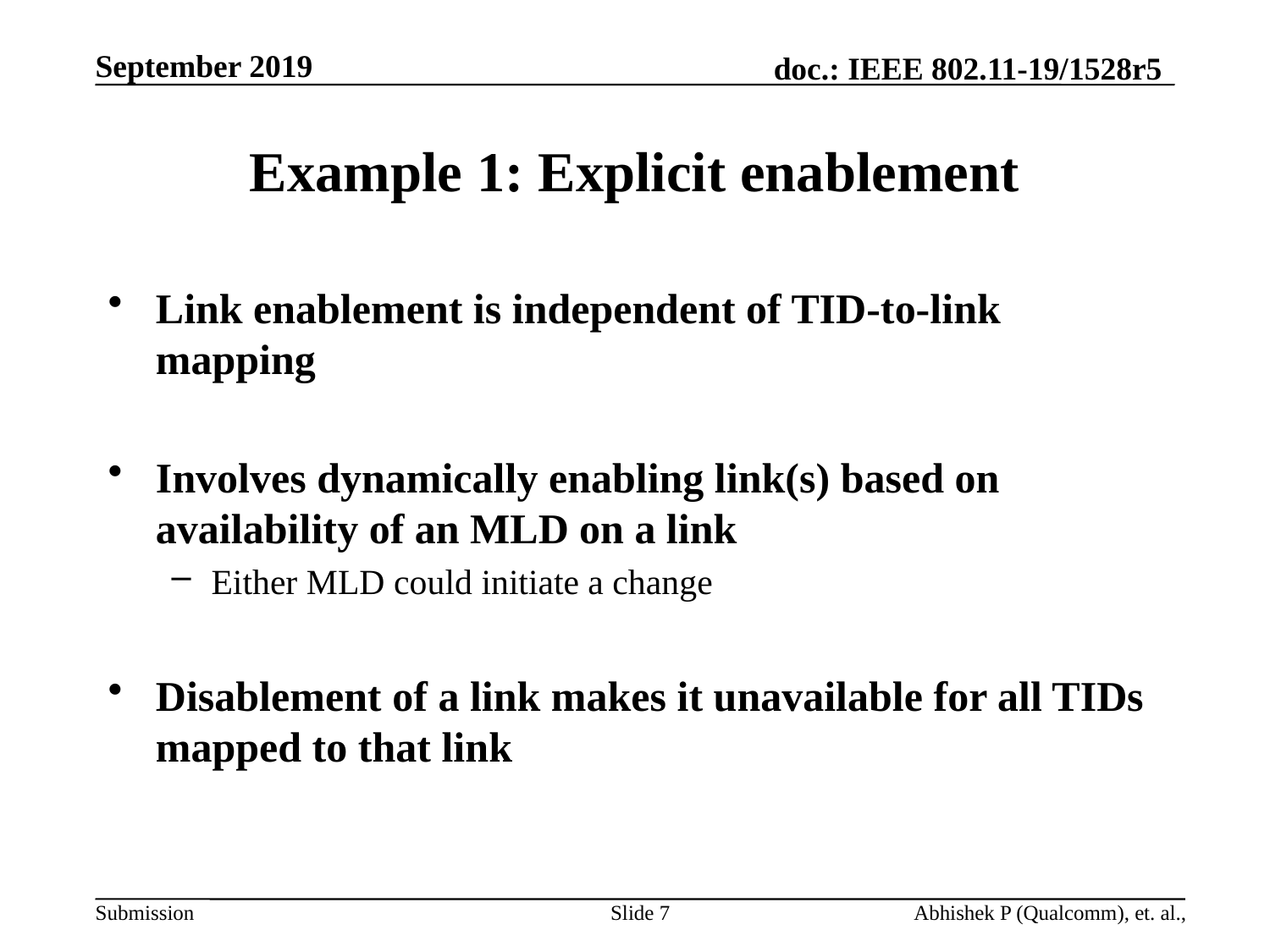

# Example 1: Explicit enablement
Link enablement is independent of TID-to-link mapping

Involves dynamically enabling link(s) based on availability of an MLD on a link
Either MLD could initiate a change

Disablement of a link makes it unavailable for all TIDs mapped to that link
Slide 7
Abhishek P (Qualcomm), et. al.,